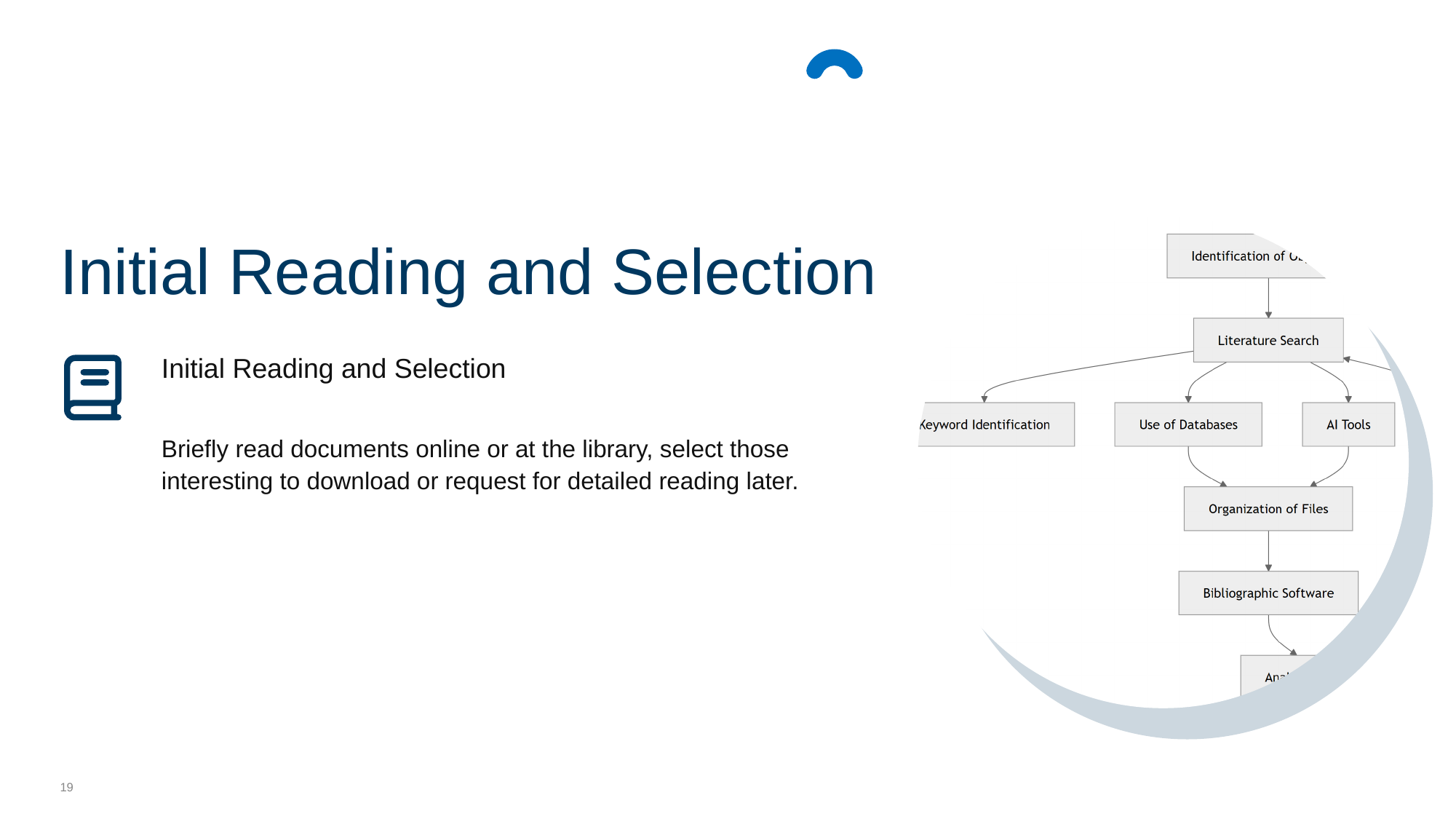

Initial Reading and Selection

Initial Reading and Selection
Briefly read documents online or at the library, select those interesting to download or request for detailed reading later.
19